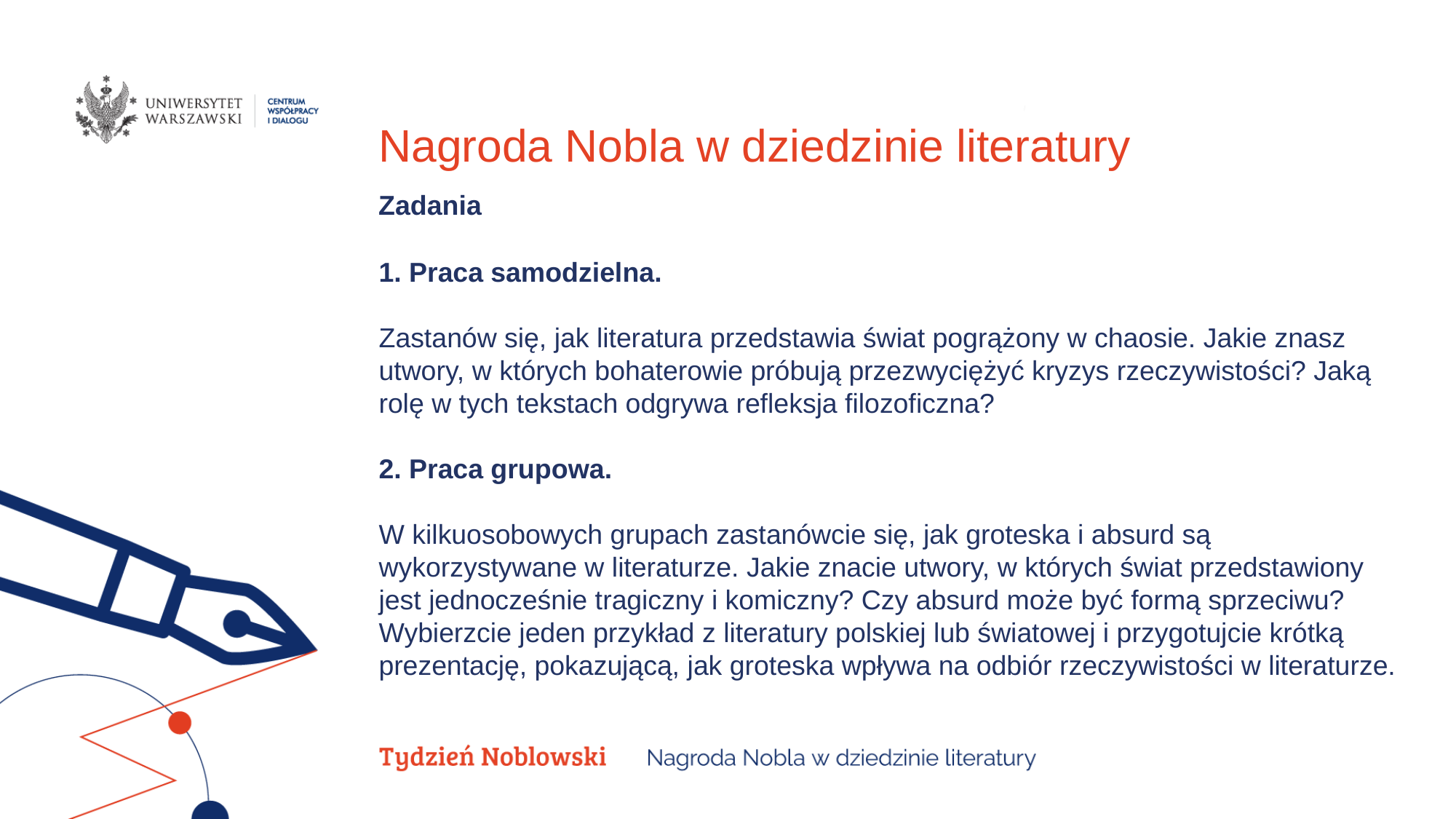

Nagroda Nobla w dziedzinie literatury
Zadania
1. Praca samodzielna.

Zastanów się, jak literatura przedstawia świat pogrążony w chaosie. Jakie znasz utwory, w których bohaterowie próbują przezwyciężyć kryzys rzeczywistości? Jaką rolę w tych tekstach odgrywa refleksja filozoficzna?

2. Praca grupowa.

W kilkuosobowych grupach zastanówcie się, jak groteska i absurd są wykorzystywane w literaturze. Jakie znacie utwory, w których świat przedstawiony jest jednocześnie tragiczny i komiczny? Czy absurd może być formą sprzeciwu? Wybierzcie jeden przykład z literatury polskiej lub światowej i przygotujcie krótką prezentację, pokazującą, jak groteska wpływa na odbiór rzeczywistości w literaturze.